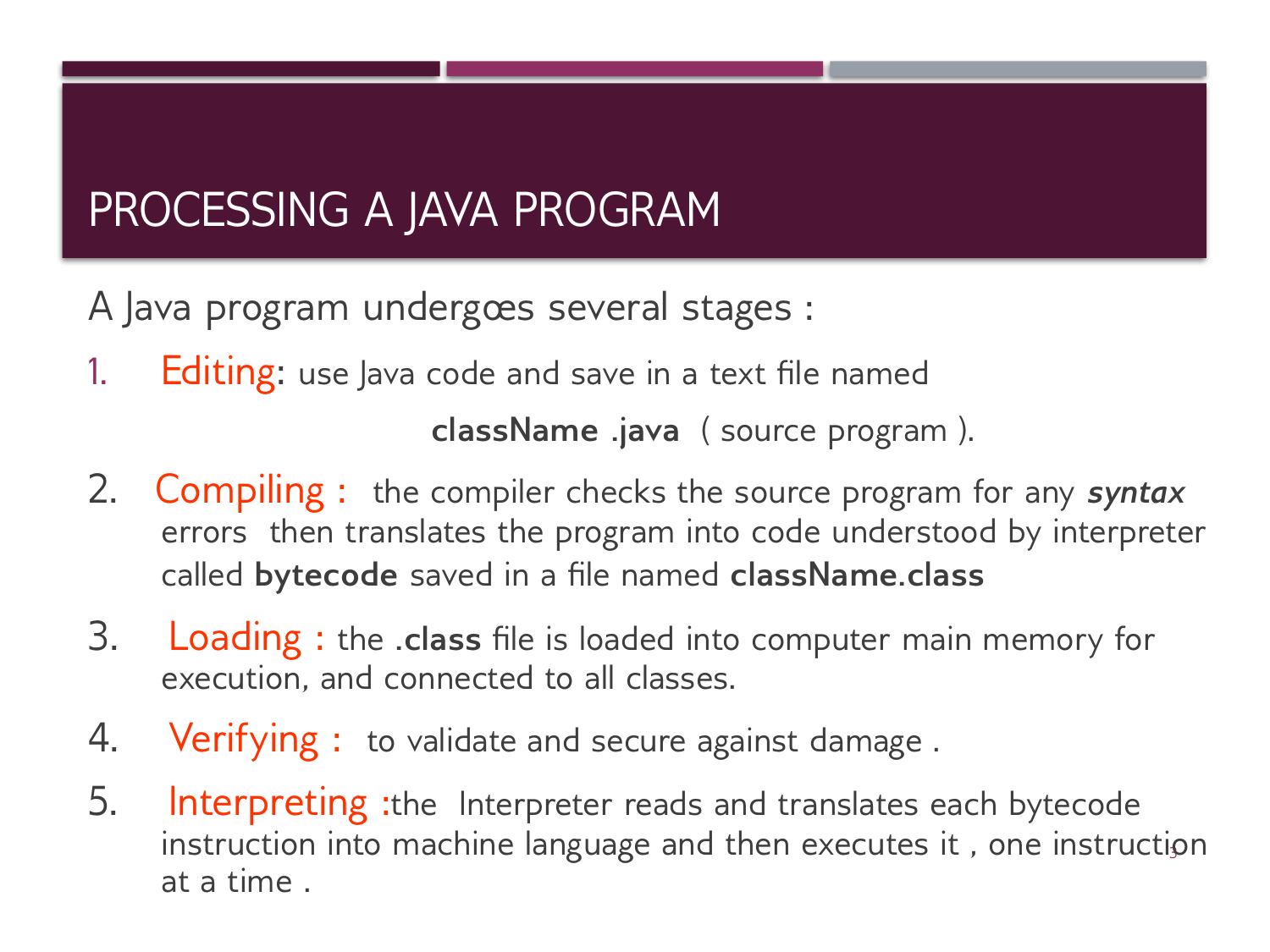

# Processing a Java Program
A Java program undergoes several stages :
Editing: use Java code and save in a text file named
                              className .java  ( source program ).
2.   Compiling :  the compiler checks the source program for any syntax errors  then translates the program into code understood by interpreter  called bytecode saved in a file named className.class
3.    Loading : the .class file is loaded into computer main memory for execution, and connected to all classes.
4.    Verifying :  to validate and secure against damage .
5.    Interpreting :the  Interpreter reads and translates each bytecode instruction into machine language and then executes it , one instruction at a time .

3